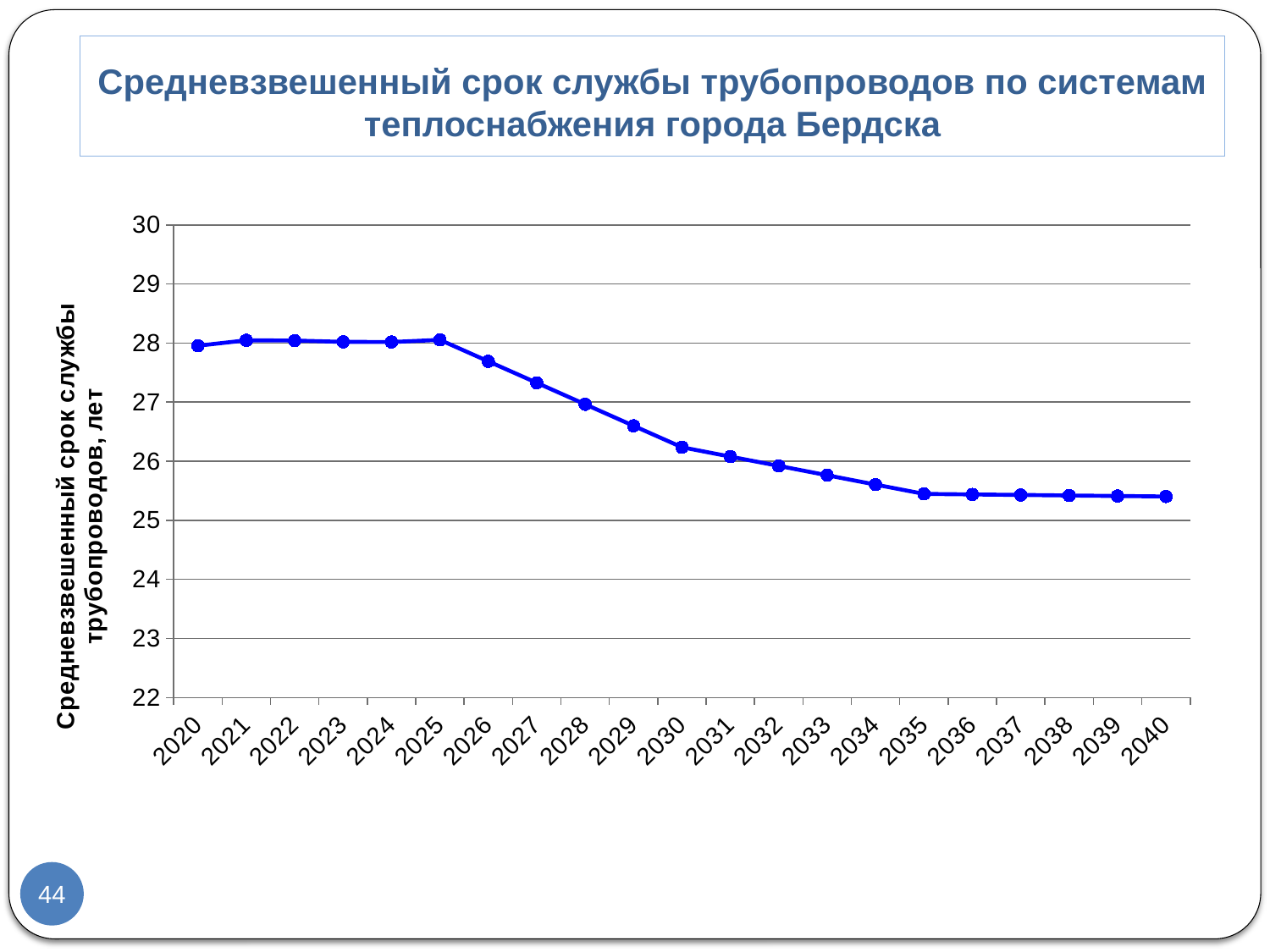

# Средневзвешенный срок службы трубопроводов по системам теплоснабжения города Бердска

### Chart

| Category | по системам теплоснабжения города Бердска |
|---|---|
| 2020 | 27.95483271717339 |
| 2021 | 28.046265615903312 |
| 2022 | 28.041242814370587 |
| 2023 | 28.0196933998666 |
| 2024 | 28.017045461612682 |
| 2025 | 28.053729101368372 |
| 2026 | 27.690156766904533 |
| 2027 | 27.326584432440693 |
| 2028 | 26.96301209797685 |
| 2029 | 26.59943976351301 |
| 2030 | 26.235867429049172 |
| 2031 | 26.078005990634676 |
| 2032 | 25.92014455222018 |
| 2033 | 25.762283113805683 |
| 2034 | 25.604421675391187 |
| 2035 | 25.44656023697669 |
| 2036 | 25.43777155959988 |
| 2037 | 25.42898288222307 |
| 2038 | 25.420194204846258 |
| 2039 | 25.411405527469448 |
| 2040 | 25.402616850092638 |
44